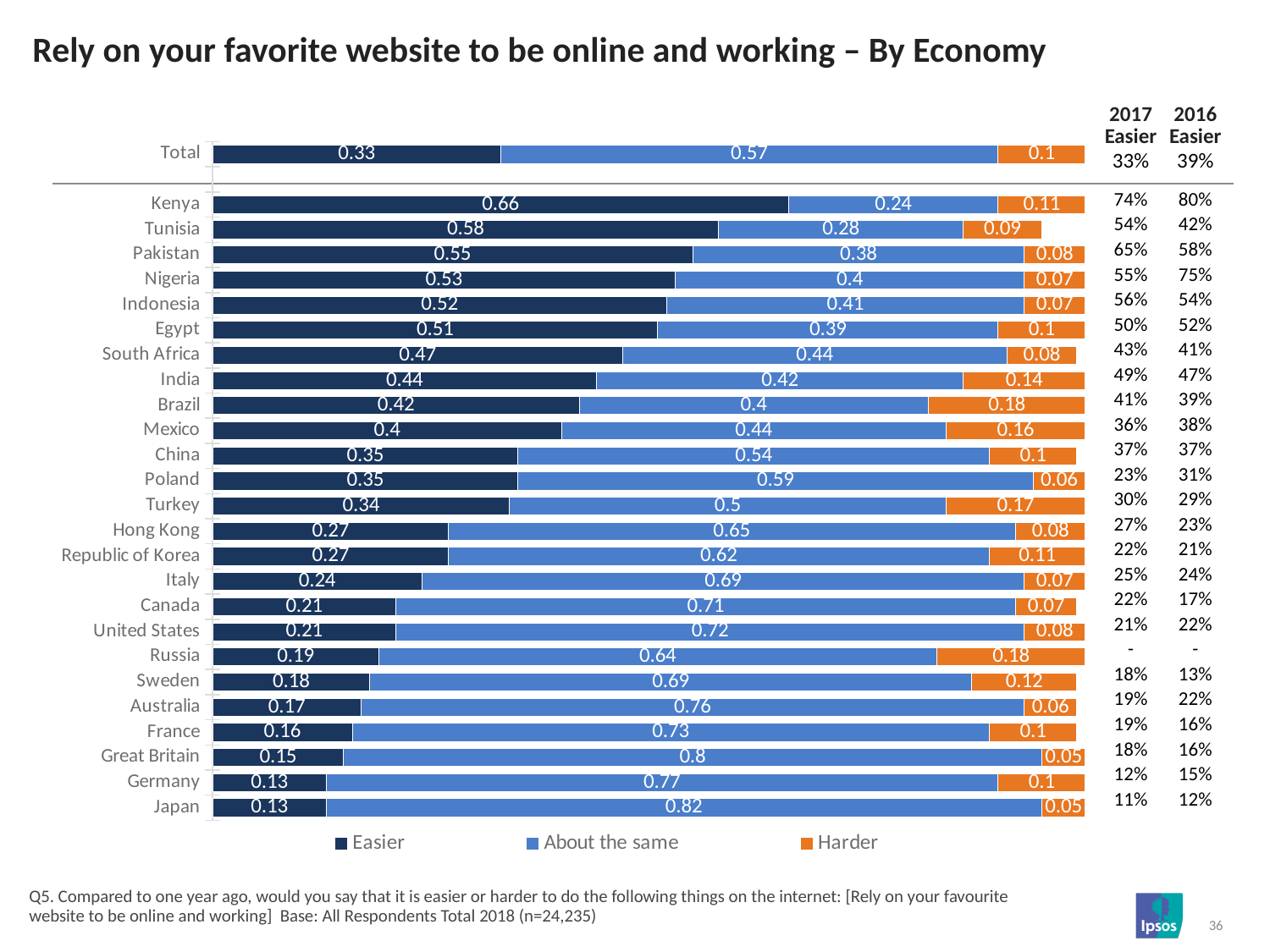

# Rely on your favorite website to be online and working – By Economy
| 2017 Easier | 2016 Easier |
| --- | --- |
| 33% | 39% |
| 74% | 80% |
| 54% | 42% |
| 65% | 58% |
| 55% | 75% |
| 56% | 54% |
| 50% | 52% |
| 43% | 41% |
| 49% | 47% |
| 41% | 39% |
| 36% | 38% |
| 37% | 37% |
| 23% | 31% |
| 30% | 29% |
| 27% | 23% |
| 22% | 21% |
| 25% | 24% |
| 22% | 17% |
| 21% | 22% |
| - | - |
| 18% | 13% |
| 19% | 22% |
| 19% | 16% |
| 18% | 16% |
| 12% | 15% |
| 11% | 12% |

### Chart

| Category | Easier | About the same | Harder |
|---|---|---|---|
| Total | 0.33 | 0.57 | 0.1 |
|  | None | None | None |
| Kenya | 0.66 | 0.24 | 0.11 |
| Tunisia | 0.58 | 0.28 | 0.09 |
| Pakistan | 0.55 | 0.38 | 0.08 |
| Nigeria | 0.53 | 0.4 | 0.07 |
| Indonesia | 0.52 | 0.41 | 0.07 |
| Egypt | 0.51 | 0.39 | 0.1 |
| South Africa | 0.47 | 0.44 | 0.08 |
| India | 0.44 | 0.42 | 0.14 |
| Brazil | 0.42 | 0.4 | 0.18 |
| Mexico | 0.4 | 0.44 | 0.16 |
| China | 0.35 | 0.54 | 0.1 |
| Poland | 0.35 | 0.59 | 0.06 |
| Turkey | 0.34 | 0.5 | 0.17 |
| Hong Kong | 0.27 | 0.65 | 0.08 |
| Republic of Korea | 0.27 | 0.62 | 0.11 |
| Italy | 0.24 | 0.69 | 0.07 |
| Canada | 0.21 | 0.71 | 0.07 |
| United States | 0.21 | 0.72 | 0.08 |
| Russia | 0.19 | 0.64 | 0.18 |
| Sweden | 0.18 | 0.69 | 0.12 |
| Australia | 0.17 | 0.76 | 0.06 |
| France | 0.16 | 0.73 | 0.1 |
| Great Britain | 0.15 | 0.8 | 0.05 |
| Germany | 0.13 | 0.77 | 0.1 |
| Japan | 0.13 | 0.82 | 0.05 |
Q5. Compared to one year ago, would you say that it is easier or harder to do the following things on the internet: [Rely on your favourite website to be online and working]  Base: All Respondents Total 2018 (n=24,235)